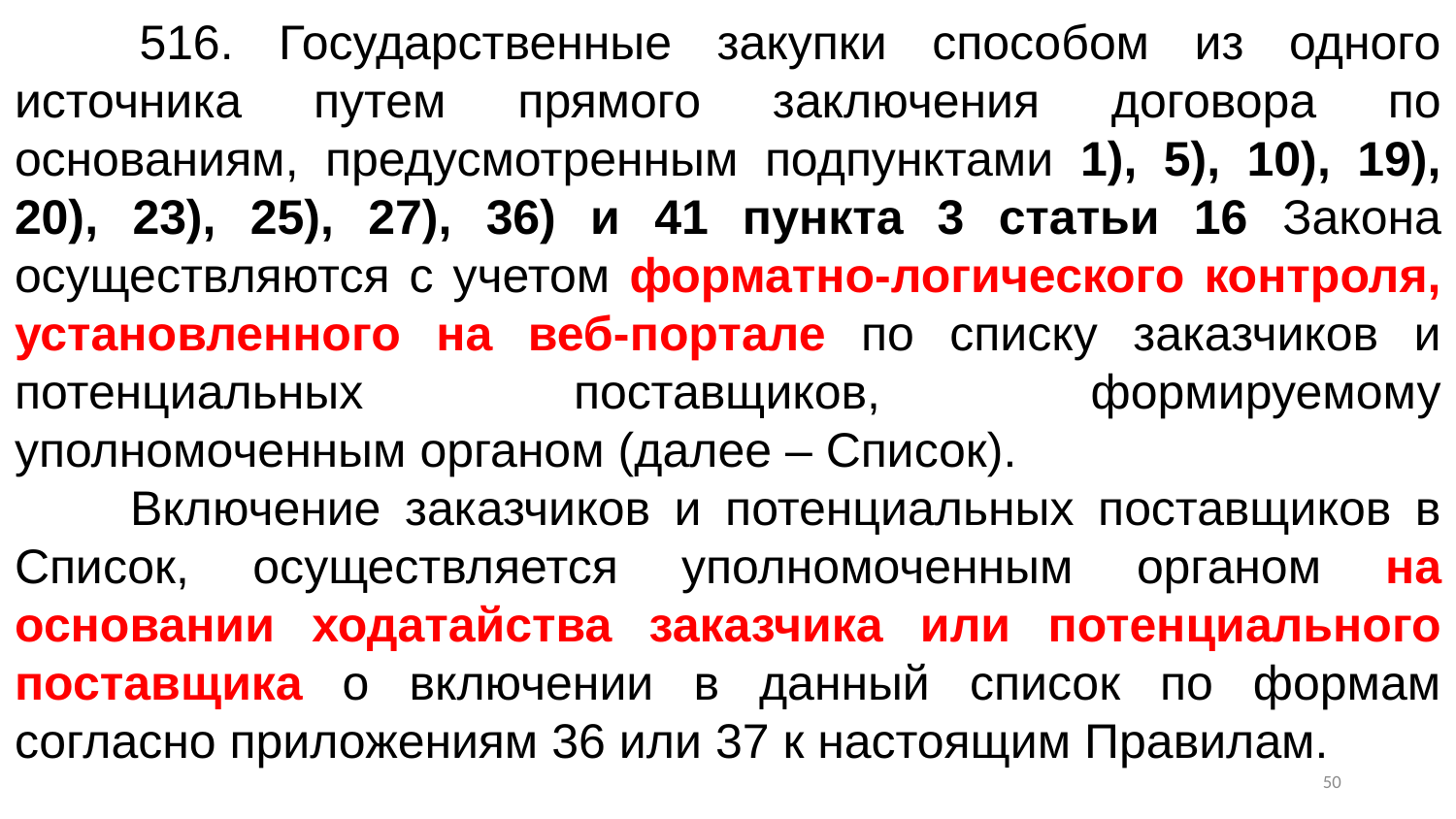

516. Государственные закупки способом из одного источника путем прямого заключения договора по основаниям, предусмотренным подпунктами 1), 5), 10), 19), 20), 23), 25), 27), 36) и 41 пункта 3 статьи 16 Закона осуществляются с учетом форматно-логического контроля, установленного на веб-портале по списку заказчиков и потенциальных поставщиков, формируемому уполномоченным органом (далее – Список).
       Включение заказчиков и потенциальных поставщиков в Список, осуществляется уполномоченным органом на основании ходатайства заказчика или потенциального поставщика о включении в данный список по формам согласно приложениям 36 или 37 к настоящим Правилам.
50